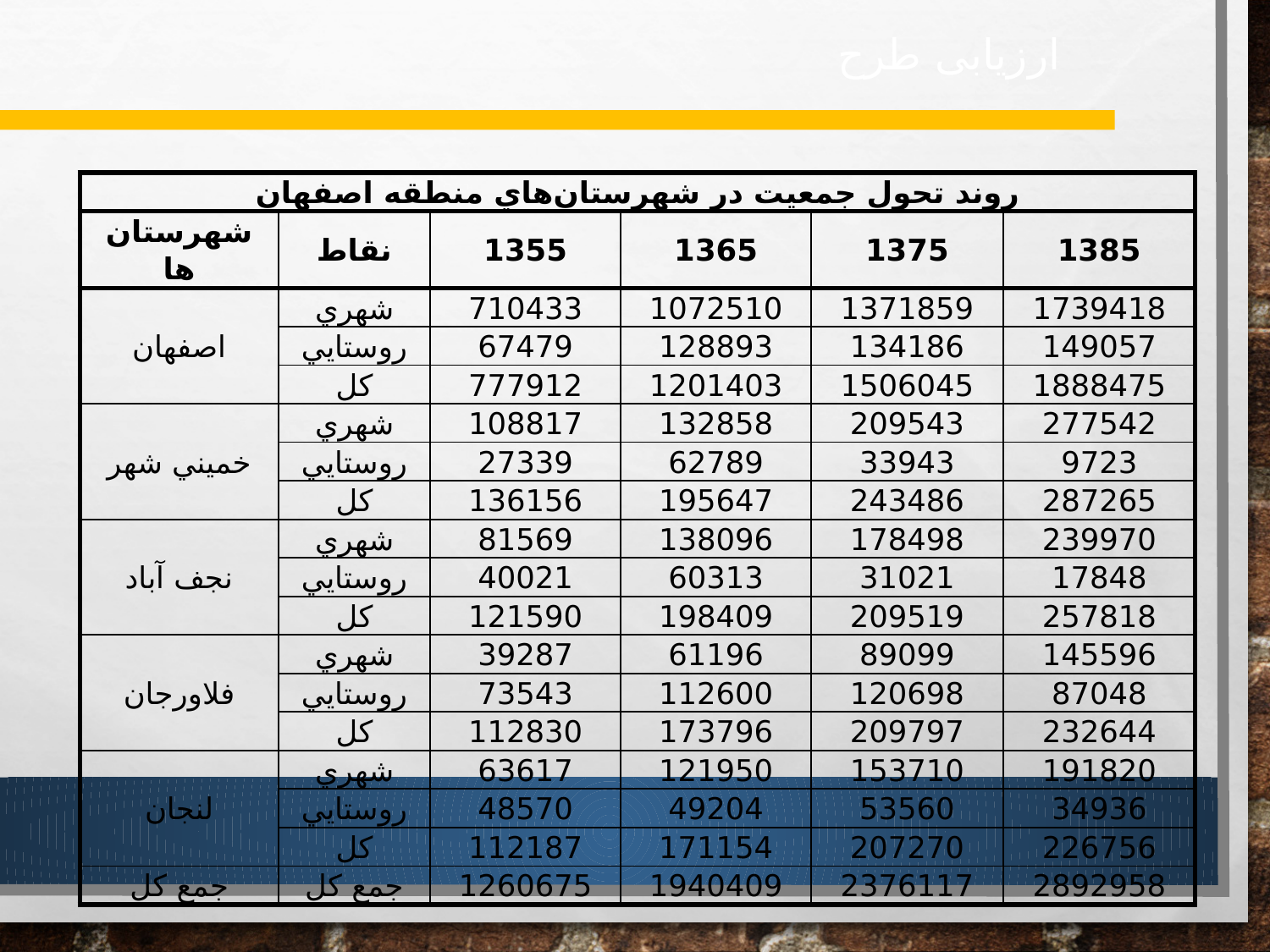

ارزیابی طرح
| روند تحول جمعيت در شهرستان‌هاي منطقه اصفهان |  |  |  |  |  |
| --- | --- | --- | --- | --- | --- |
| شهرستان‌ها | نقاط | 1355 | 1365 | 1375 | 1385 |
| اصفهان | شهري | 710433 | 1072510 | 1371859 | 1739418 |
|  | روستايي | 67479 | 128893 | 134186 | 149057 |
|  | كل | 777912 | 1201403 | 1506045 | 1888475 |
| خميني شهر | شهري | 108817 | 132858 | 209543 | 277542 |
|  | روستايي | 27339 | 62789 | 33943 | 9723 |
|  | كل | 136156 | 195647 | 243486 | 287265 |
| نجف آباد | شهري | 81569 | 138096 | 178498 | 239970 |
|  | روستايي | 40021 | 60313 | 31021 | 17848 |
|  | كل | 121590 | 198409 | 209519 | 257818 |
| فلاورجان | شهري | 39287 | 61196 | 89099 | 145596 |
|  | روستايي | 73543 | 112600 | 120698 | 87048 |
|  | كل | 112830 | 173796 | 209797 | 232644 |
| لنجان | شهري | 63617 | 121950 | 153710 | 191820 |
|  | روستايي | 48570 | 49204 | 53560 | 34936 |
|  | كل | 112187 | 171154 | 207270 | 226756 |
| جمع کل | جمع كل | 1260675 | 1940409 | 2376117 | 2892958 |